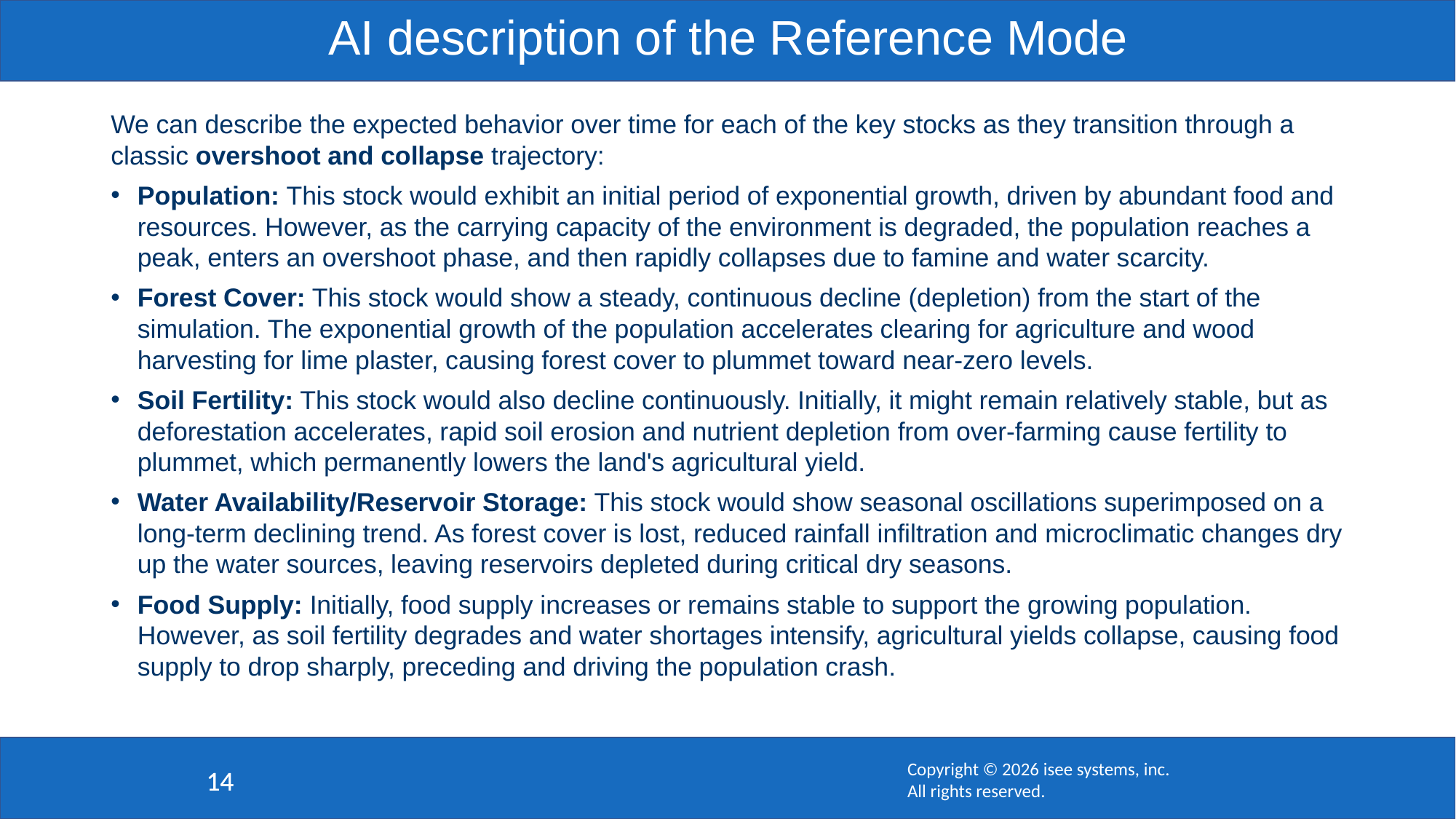

# AI description of the Reference Mode
We can describe the expected behavior over time for each of the key stocks as they transition through a classic overshoot and collapse trajectory:
Population: This stock would exhibit an initial period of exponential growth, driven by abundant food and resources. However, as the carrying capacity of the environment is degraded, the population reaches a peak, enters an overshoot phase, and then rapidly collapses due to famine and water scarcity.
Forest Cover: This stock would show a steady, continuous decline (depletion) from the start of the simulation. The exponential growth of the population accelerates clearing for agriculture and wood harvesting for lime plaster, causing forest cover to plummet toward near-zero levels.
Soil Fertility: This stock would also decline continuously. Initially, it might remain relatively stable, but as deforestation accelerates, rapid soil erosion and nutrient depletion from over-farming cause fertility to plummet, which permanently lowers the land's agricultural yield.
Water Availability/Reservoir Storage: This stock would show seasonal oscillations superimposed on a long-term declining trend. As forest cover is lost, reduced rainfall infiltration and microclimatic changes dry up the water sources, leaving reservoirs depleted during critical dry seasons.
Food Supply: Initially, food supply increases or remains stable to support the growing population. However, as soil fertility degrades and water shortages intensify, agricultural yields collapse, causing food supply to drop sharply, preceding and driving the population crash.